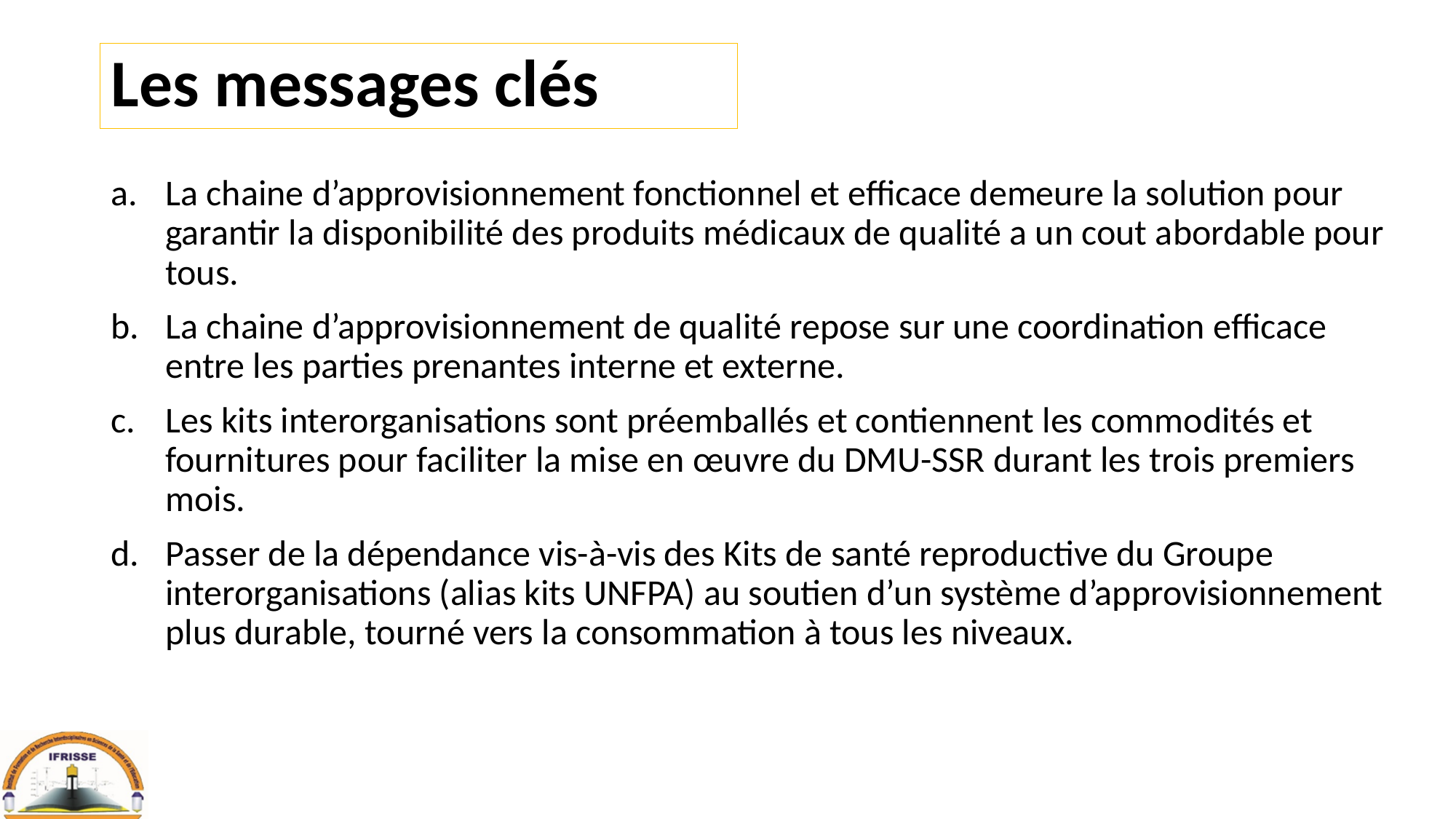

# Les messages clés
La chaine d’approvisionnement fonctionnel et efficace demeure la solution pour garantir la disponibilité des produits médicaux de qualité a un cout abordable pour tous.
La chaine d’approvisionnement de qualité repose sur une coordination efficace entre les parties prenantes interne et externe.
Les kits interorganisations sont préemballés et contiennent les commodités et fournitures pour faciliter la mise en œuvre du DMU-SSR durant les trois premiers mois.
Passer de la dépendance vis-à-vis des Kits de santé reproductive du Groupe interorganisations (alias kits UNFPA) au soutien d’un système d’approvisionnement plus durable, tourné vers la consommation à tous les niveaux.